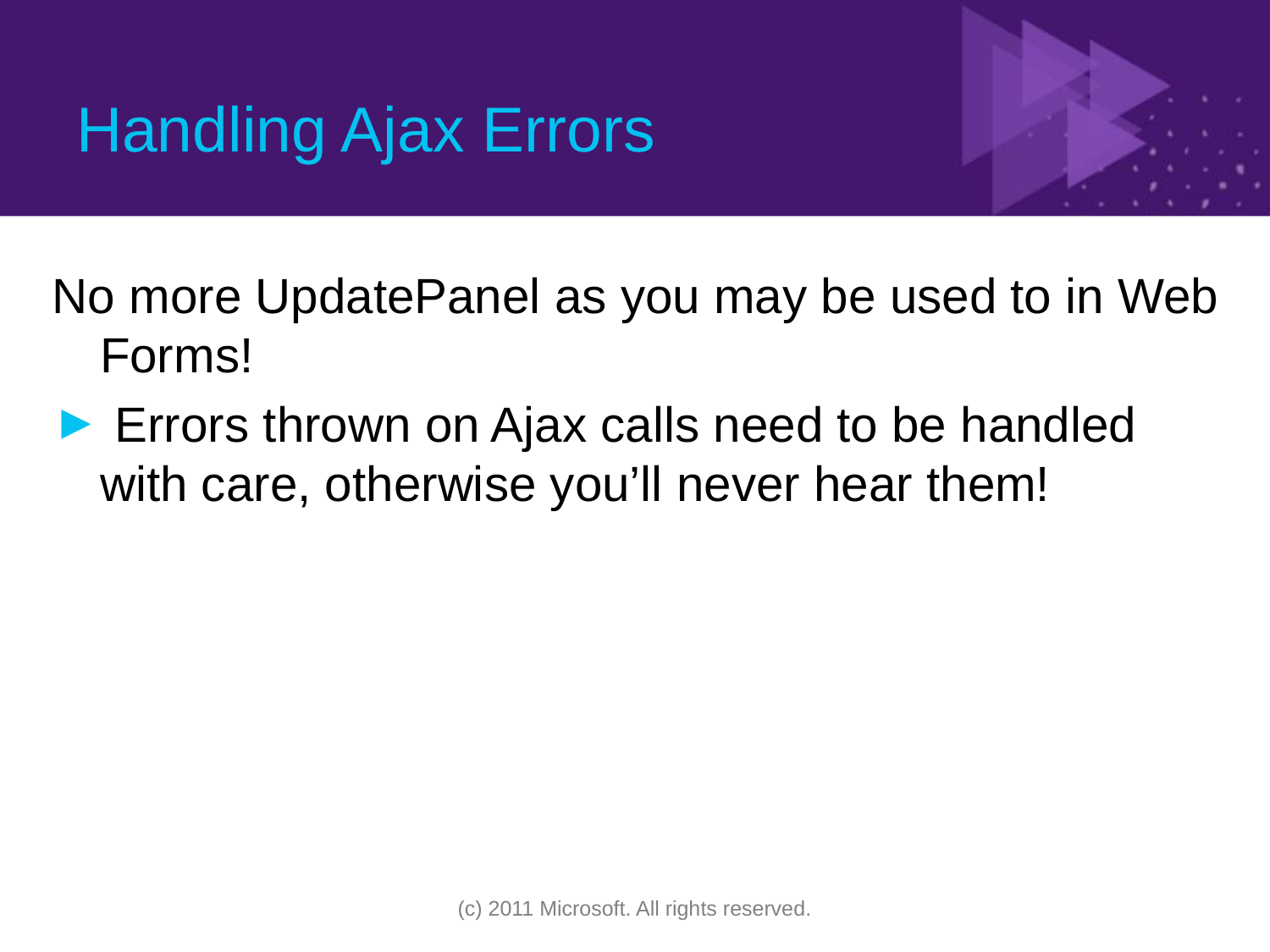

# Handling Ajax Errors
No more UpdatePanel as you may be used to in Web Forms!
 Errors thrown on Ajax calls need to be handled with care, otherwise you’ll never hear them!
(c) 2011 Microsoft. All rights reserved.